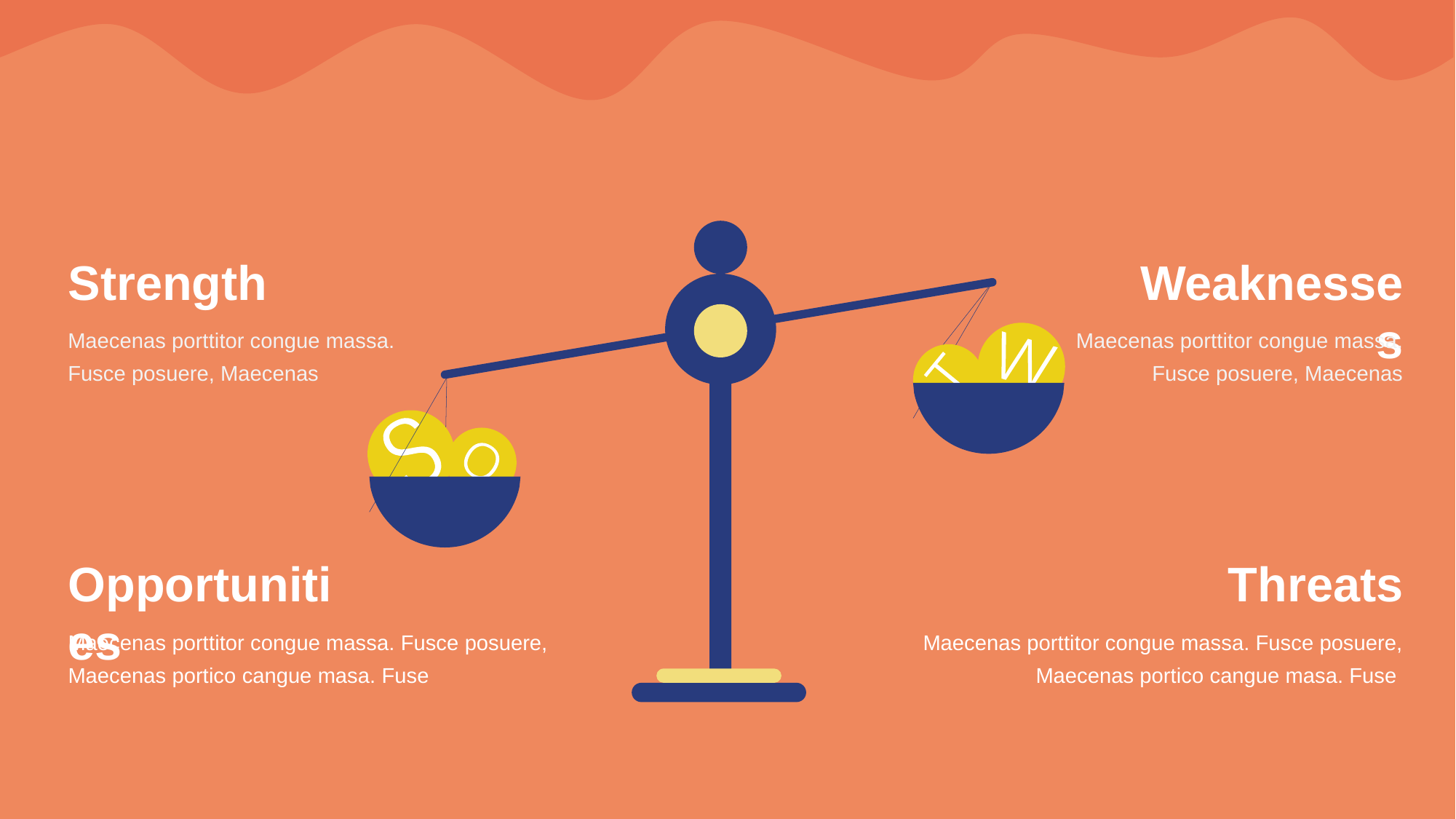

Strength
Weaknesses

Maecenas porttitor congue massa. Fusce posuere, Maecenas
Maecenas porttitor congue massa. Fusce posuere, Maecenas

Opportunities
Threats
Maecenas porttitor congue massa. Fusce posuere, Maecenas portico cangue masa. Fuse
Maecenas porttitor congue massa. Fusce posuere, Maecenas portico cangue masa. Fuse